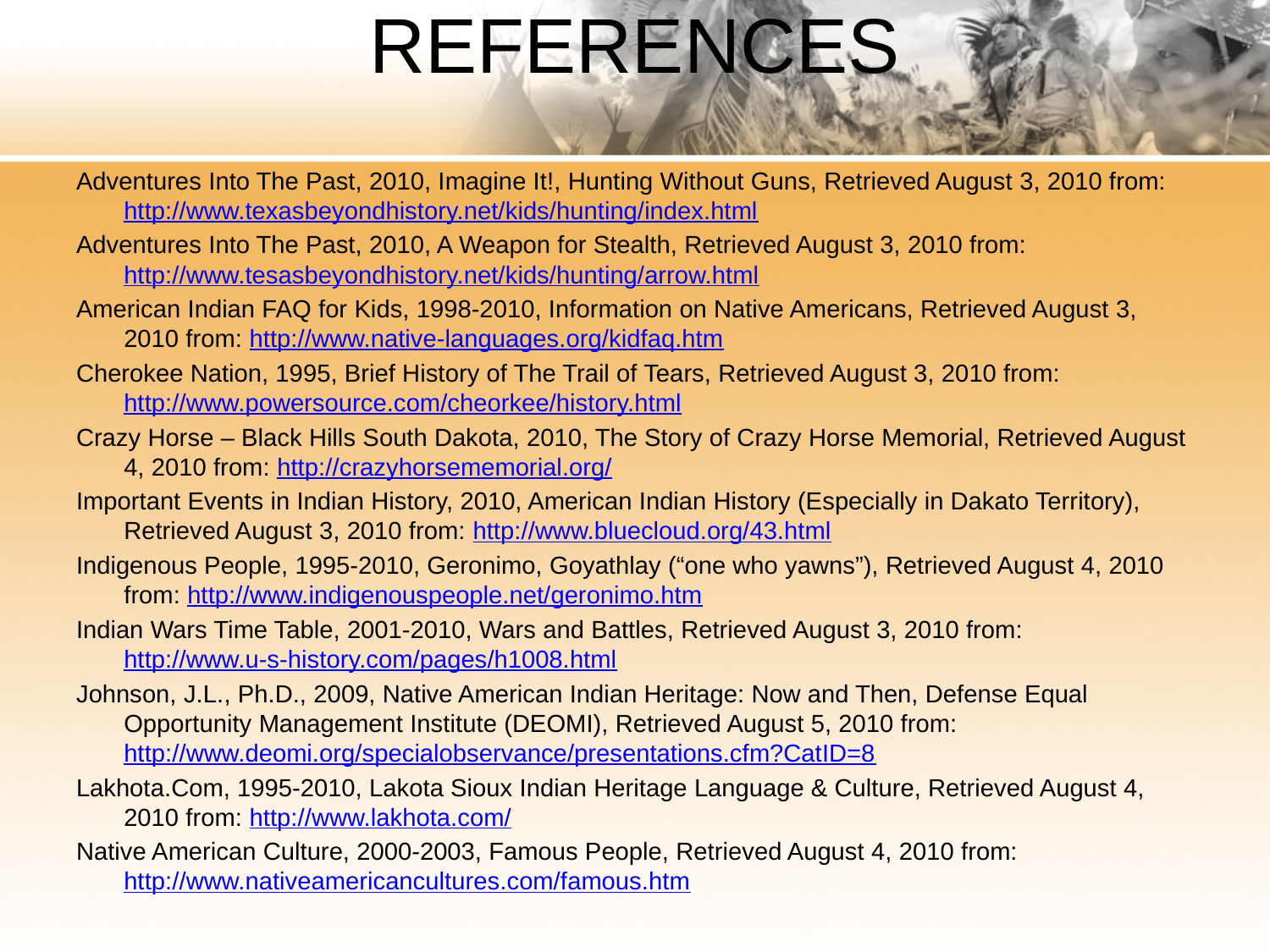

# REFERENCES
Adventures Into The Past, 2010, Imagine It!, Hunting Without Guns, Retrieved August 3, 2010 from: http://www.texasbeyondhistory.net/kids/hunting/index.html
Adventures Into The Past, 2010, A Weapon for Stealth, Retrieved August 3, 2010 from: http://www.tesasbeyondhistory.net/kids/hunting/arrow.html
American Indian FAQ for Kids, 1998-2010, Information on Native Americans, Retrieved August 3, 2010 from: http://www.native-languages.org/kidfaq.htm
Cherokee Nation, 1995, Brief History of The Trail of Tears, Retrieved August 3, 2010 from: http://www.powersource.com/cheorkee/history.html
Crazy Horse – Black Hills South Dakota, 2010, The Story of Crazy Horse Memorial, Retrieved August 4, 2010 from: http://crazyhorsememorial.org/
Important Events in Indian History, 2010, American Indian History (Especially in Dakato Territory), Retrieved August 3, 2010 from: http://www.bluecloud.org/43.html
Indigenous People, 1995-2010, Geronimo, Goyathlay (“one who yawns”), Retrieved August 4, 2010 from: http://www.indigenouspeople.net/geronimo.htm
Indian Wars Time Table, 2001-2010, Wars and Battles, Retrieved August 3, 2010 from: http://www.u-s-history.com/pages/h1008.html
Johnson, J.L., Ph.D., 2009, Native American Indian Heritage: Now and Then, Defense Equal Opportunity Management Institute (DEOMI), Retrieved August 5, 2010 from: http://www.deomi.org/specialobservance/presentations.cfm?CatID=8
Lakhota.Com, 1995-2010, Lakota Sioux Indian Heritage Language & Culture, Retrieved August 4, 2010 from: http://www.lakhota.com/
Native American Culture, 2000-2003, Famous People, Retrieved August 4, 2010 from: http://www.nativeamericancultures.com/famous.htm